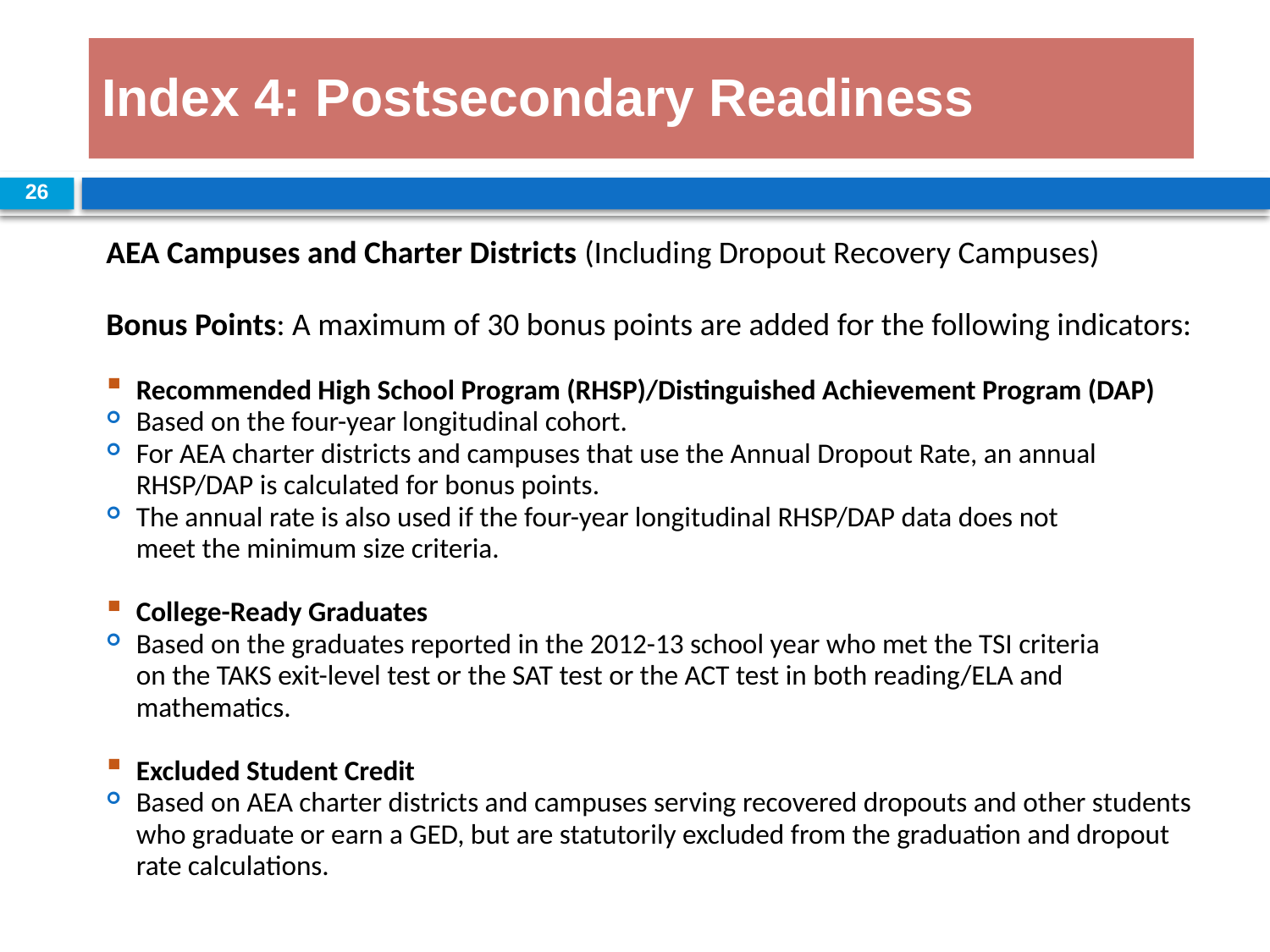

# Index 4: Postsecondary Readiness
26
AEA Campuses and Charter Districts (Including Dropout Recovery Campuses)

Bonus Points: A maximum of 30 bonus points are added for the following indicators:

Recommended High School Program (RHSP)/Distinguished Achievement Program (DAP)
Based on the four-year longitudinal cohort.
For AEA charter districts and campuses that use the Annual Dropout Rate, an annual RHSP/DAP is calculated for bonus points.
The annual rate is also used if the four-year longitudinal RHSP/DAP data does not
meet the minimum size criteria.

College-Ready Graduates
Based on the graduates reported in the 2012-13 school year who met the TSI criteria
on the TAKS exit-level test or the SAT test or the ACT test in both reading/ELA and mathematics.

Excluded Student Credit
Based on AEA charter districts and campuses serving recovered dropouts and other students who graduate or earn a GED, but are statutorily excluded from the graduation and dropout rate calculations.